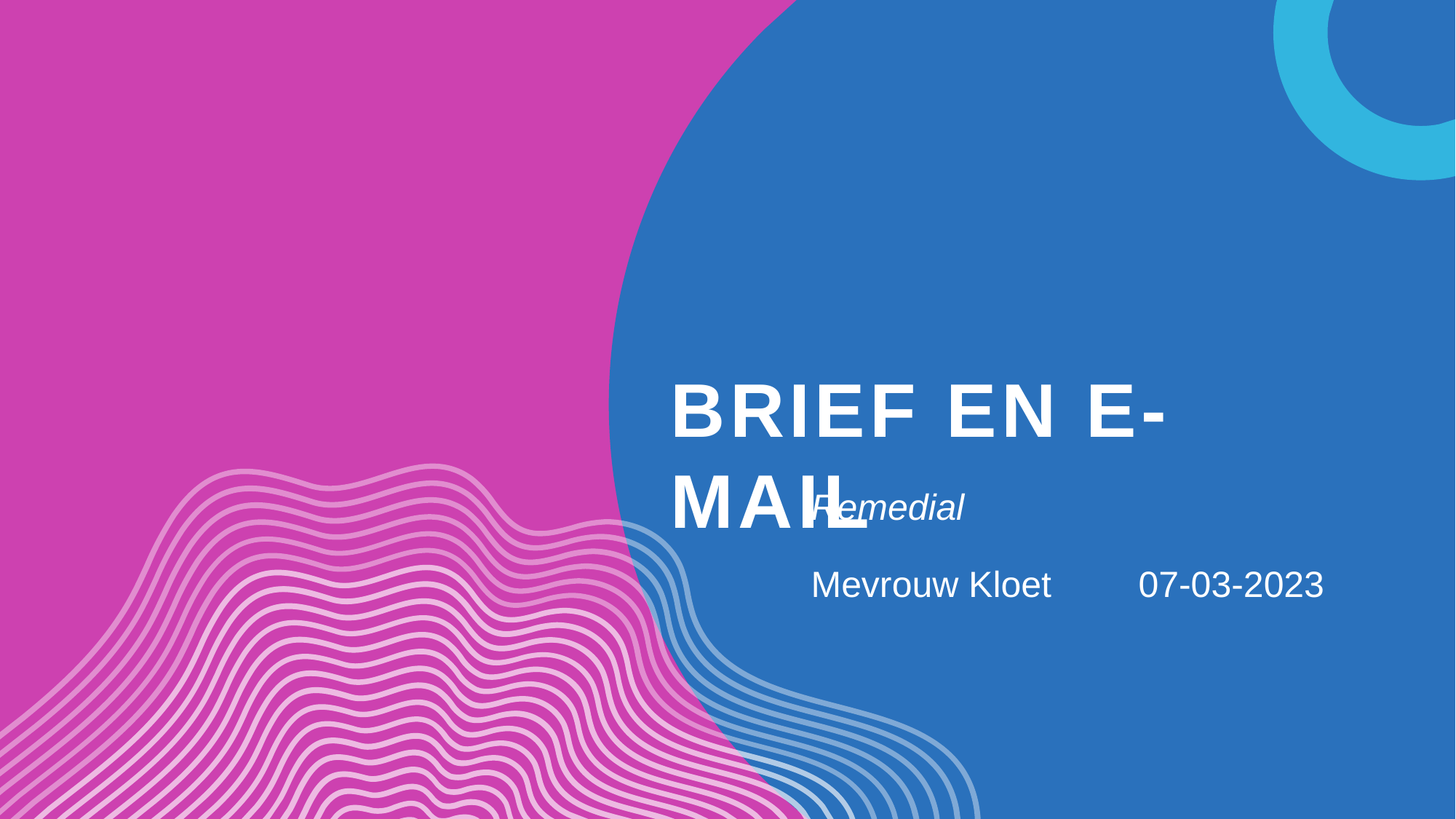

# Brief en e-mail
Remedial
Mevrouw Kloet 	07-03-2023